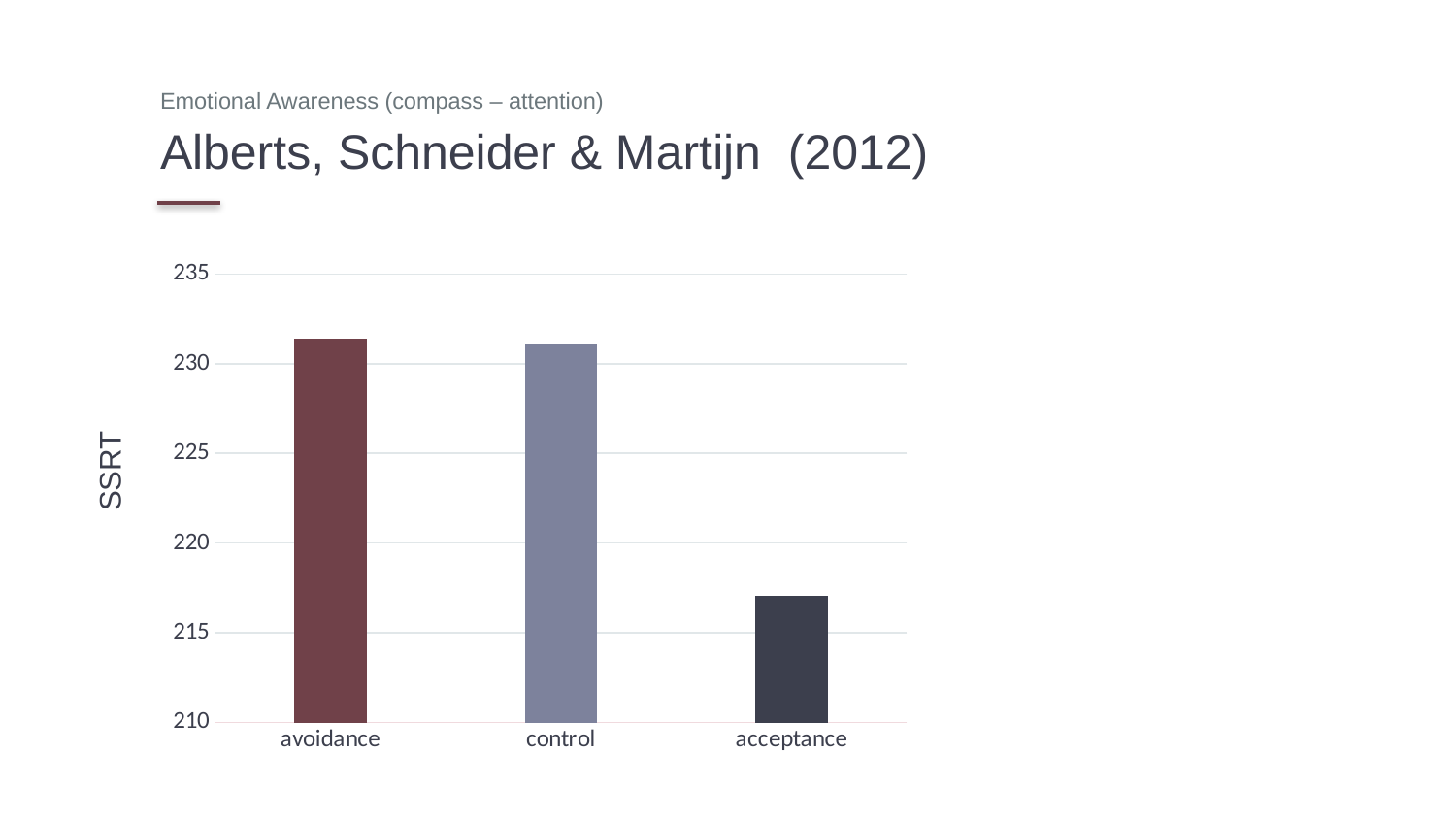

Emotional Awareness (compass – attention)
# Alberts, Schneider & Martijn  (2012)

### Chart

| Category | Column1 |
|---|---|
| avoidance | 231.41 |
| control | 231.13 |
| acceptance | 217.07 |
SSRT